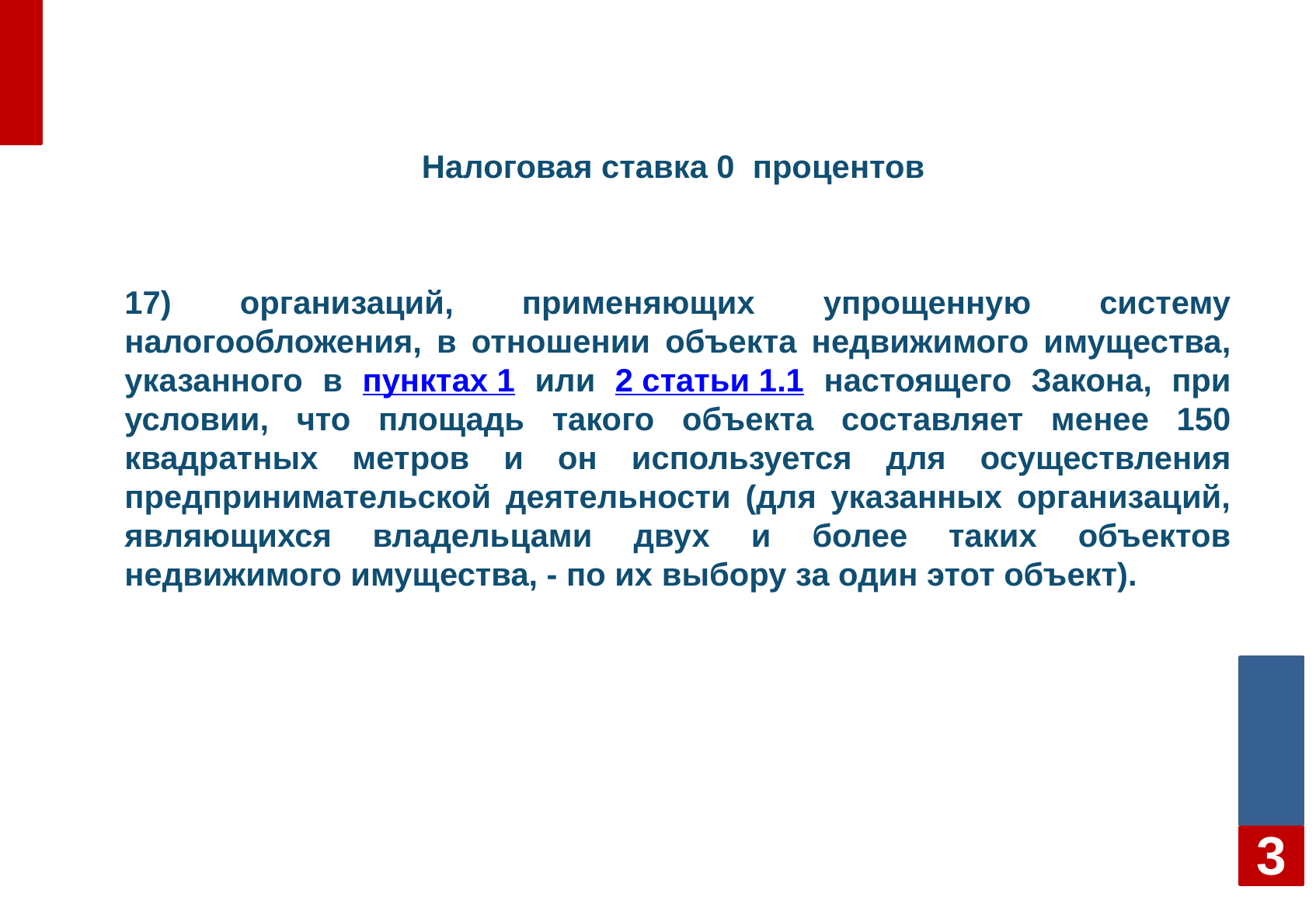

Налоговая ставка 0  процентов

17) организаций, применяющих упрощенную систему налогообложения, в отношении объекта недвижимого имущества, указанного в пунктах 1 или 2 статьи 1.1 настоящего Закона, при условии, что площадь такого объекта составляет менее 150 квадратных метров и он используется для осуществления предпринимательской деятельности (для указанных организаций, являющихся владельцами двух и более таких объектов недвижимого имущества, - по их выбору за один этот объект).

3